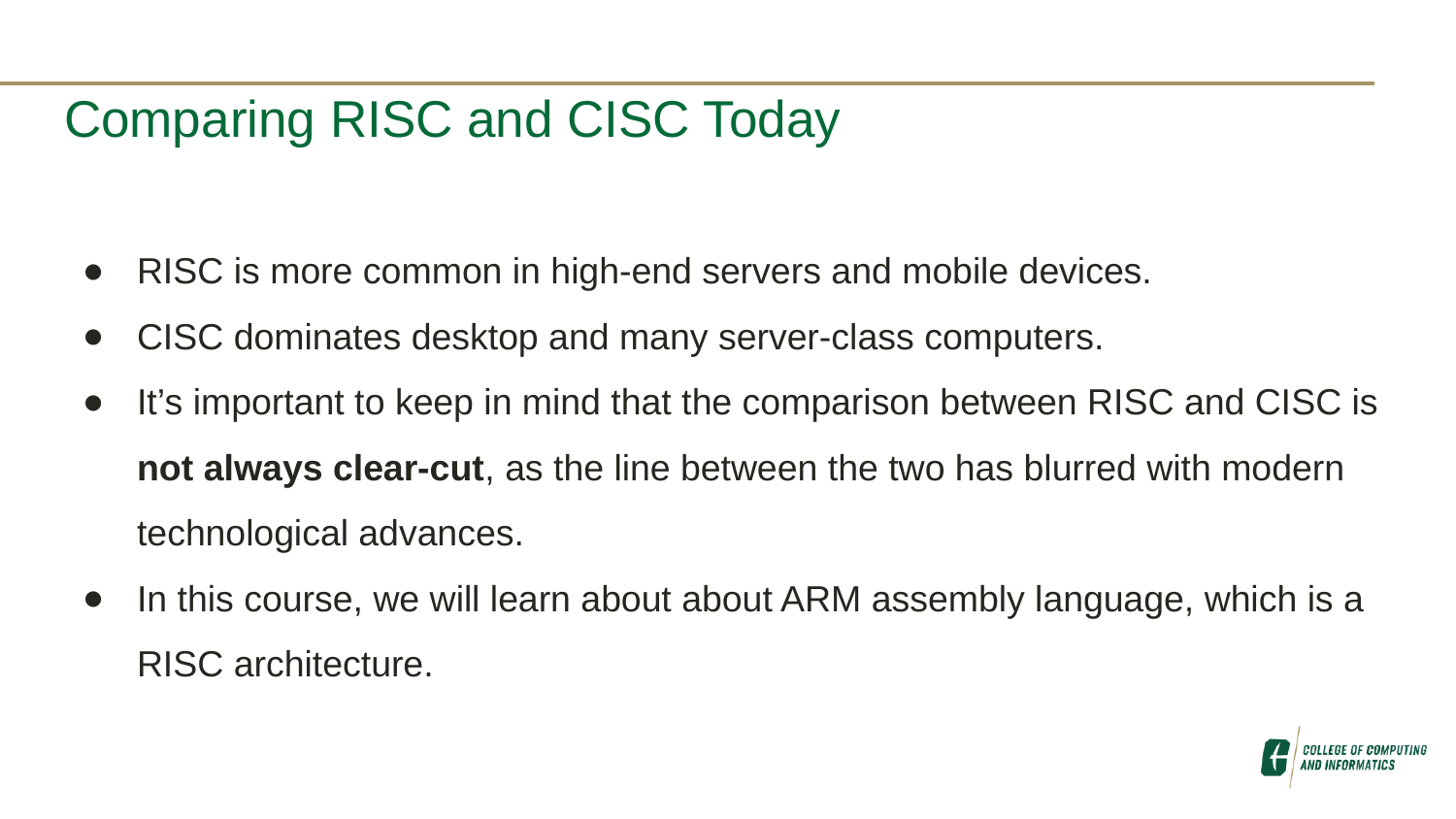

# Comparing RISC and CISC Today

RISC is more common in high-end servers and mobile devices.
CISC dominates desktop and many server-class computers.
It’s important to keep in mind that the comparison between RISC and CISC is not always clear-cut, as the line between the two has blurred with modern technological advances.
In this course, we will learn about about ARM assembly language, which is a RISC architecture.